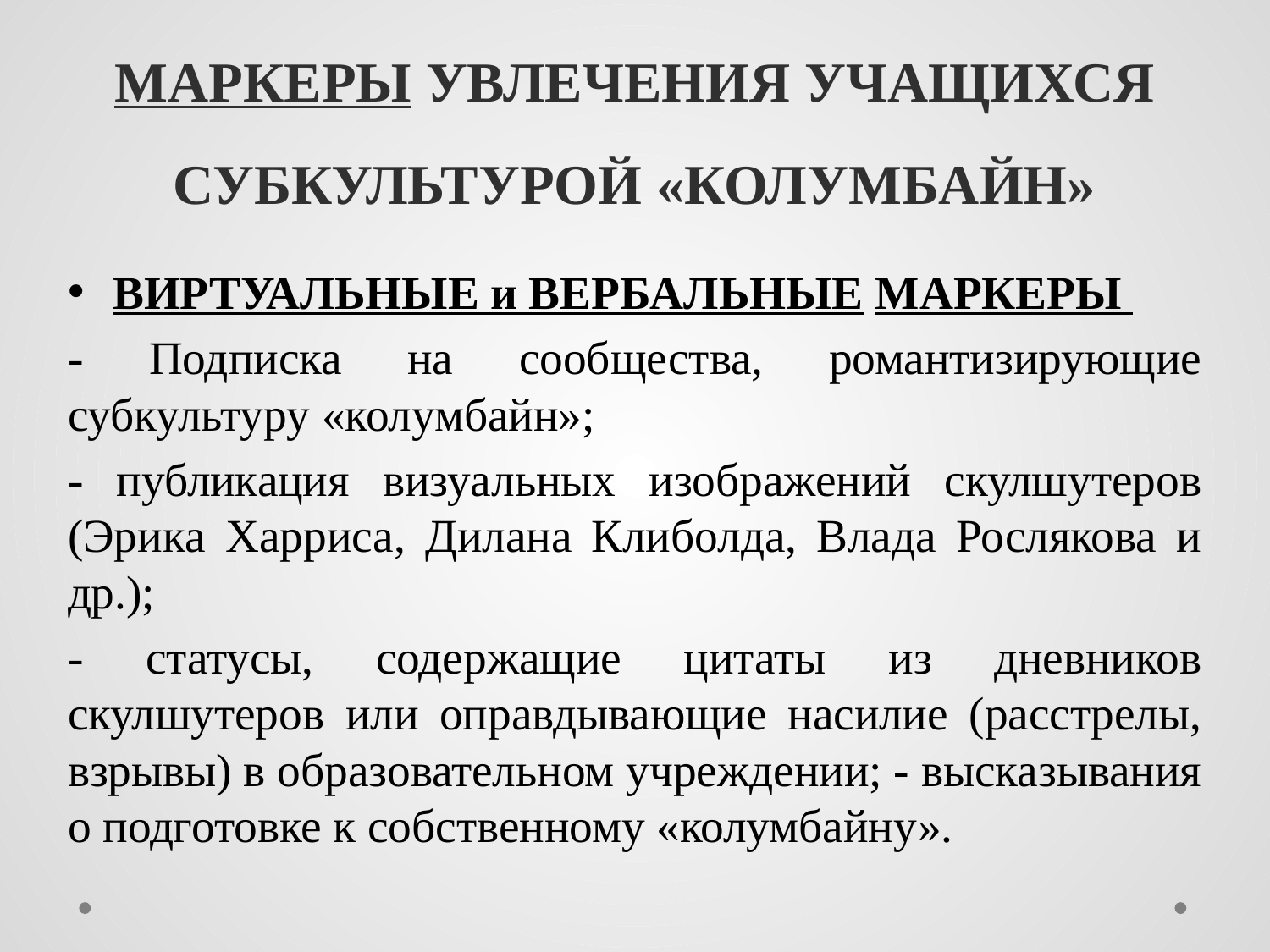

# МАРКЕРЫ УВЛЕЧЕНИЯ УЧАЩИХСЯ СУБКУЛЬТУРОЙ «КОЛУМБАЙН»
ВИРТУАЛЬНЫЕ и ВЕРБАЛЬНЫЕ МАРКЕРЫ
- Подписка на сообщества, романтизирующие субкультуру «колумбайн»;
- публикация визуальных изображений скулшутеров (Эрика Харриса, Дилана Клиболда, Влада Рослякова и др.);
- статусы, содержащие цитаты из дневников скулшутеров или оправдывающие насилие (расстрелы, взрывы) в образовательном учреждении; - высказывания о подготовке к собственному «колумбайну».